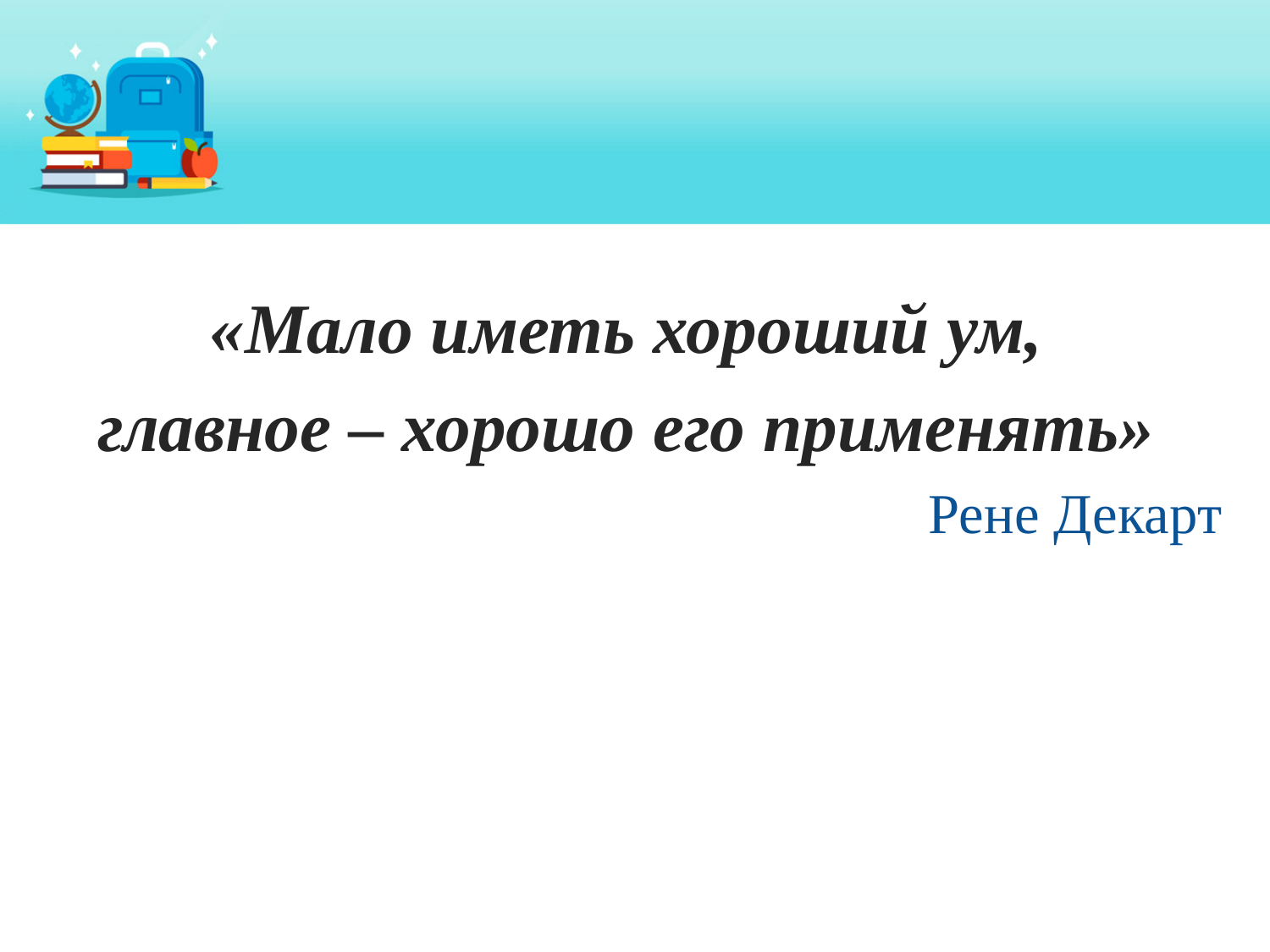

«Мало иметь хороший ум,
главное – хорошо его применять»
Рене Декарт